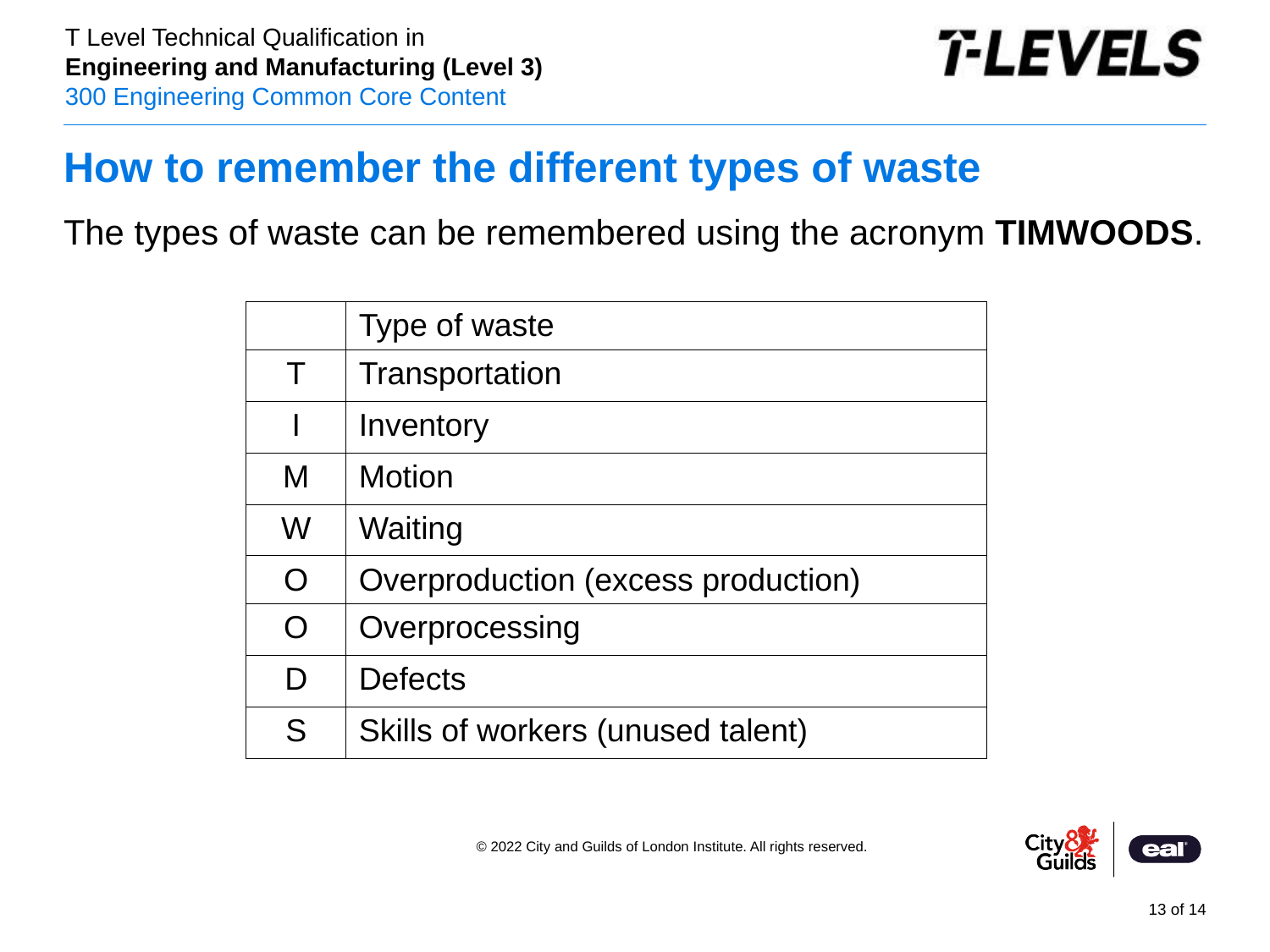

# How to remember the different types of waste
The types of waste can be remembered using the acronym TIMWOODS.
|  | Type of waste |
| --- | --- |
| T | Transportation |
| I | Inventory |
| M | Motion |
| W | Waiting |
| O | Overproduction (excess production) |
| O | Overprocessing |
| D | Defects |
| S | Skills of workers (unused talent) |